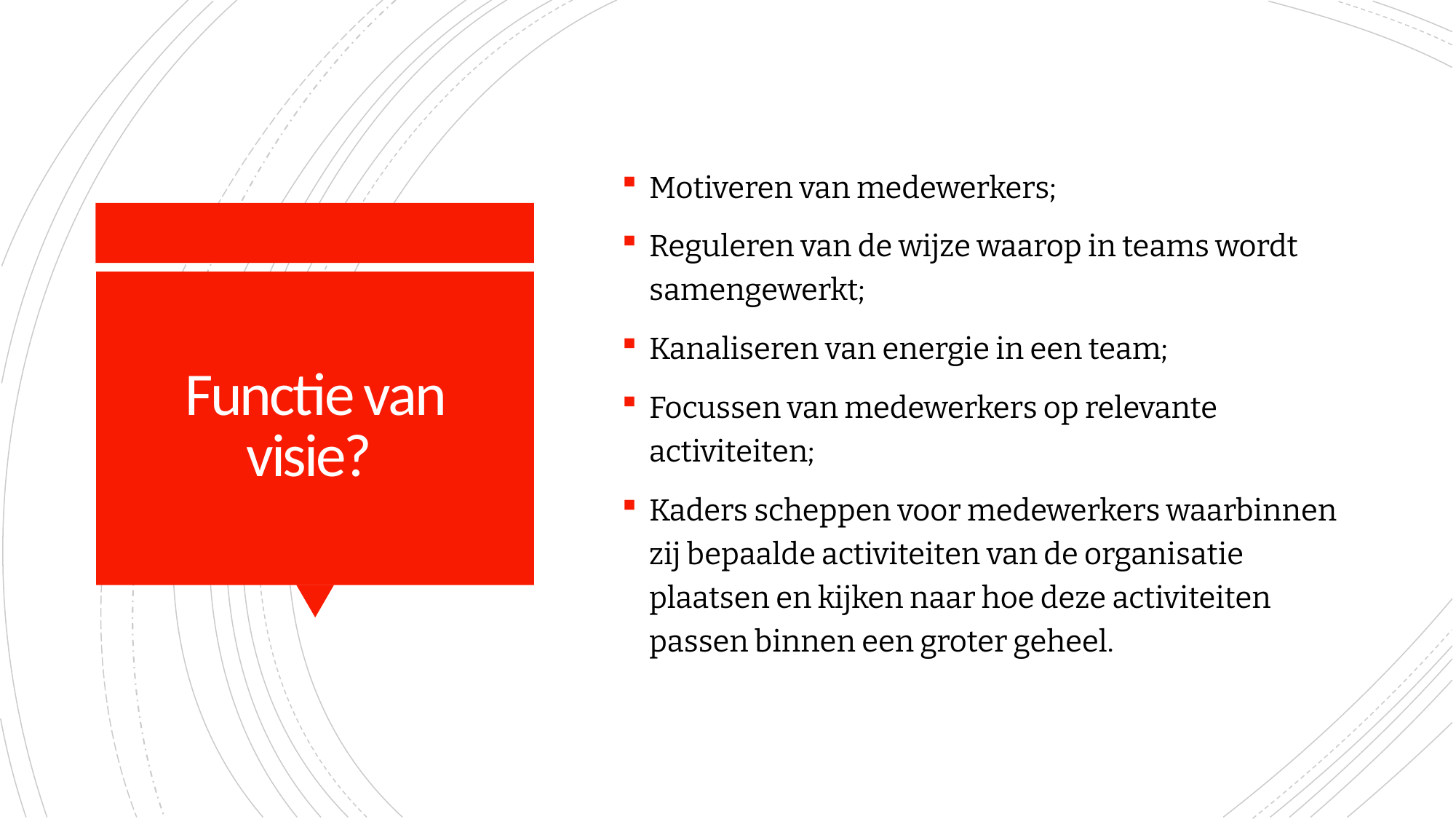

Motiveren van medewerkers;
Reguleren van de wijze waarop in teams wordt samengewerkt;
Kanaliseren van energie in een team;
Focussen van medewerkers op relevante activiteiten;
Kaders scheppen voor medewerkers waarbinnen zij bepaalde activiteiten van de organisatie plaatsen en kijken naar hoe deze activiteiten passen binnen een groter geheel.
# Functie van visie?